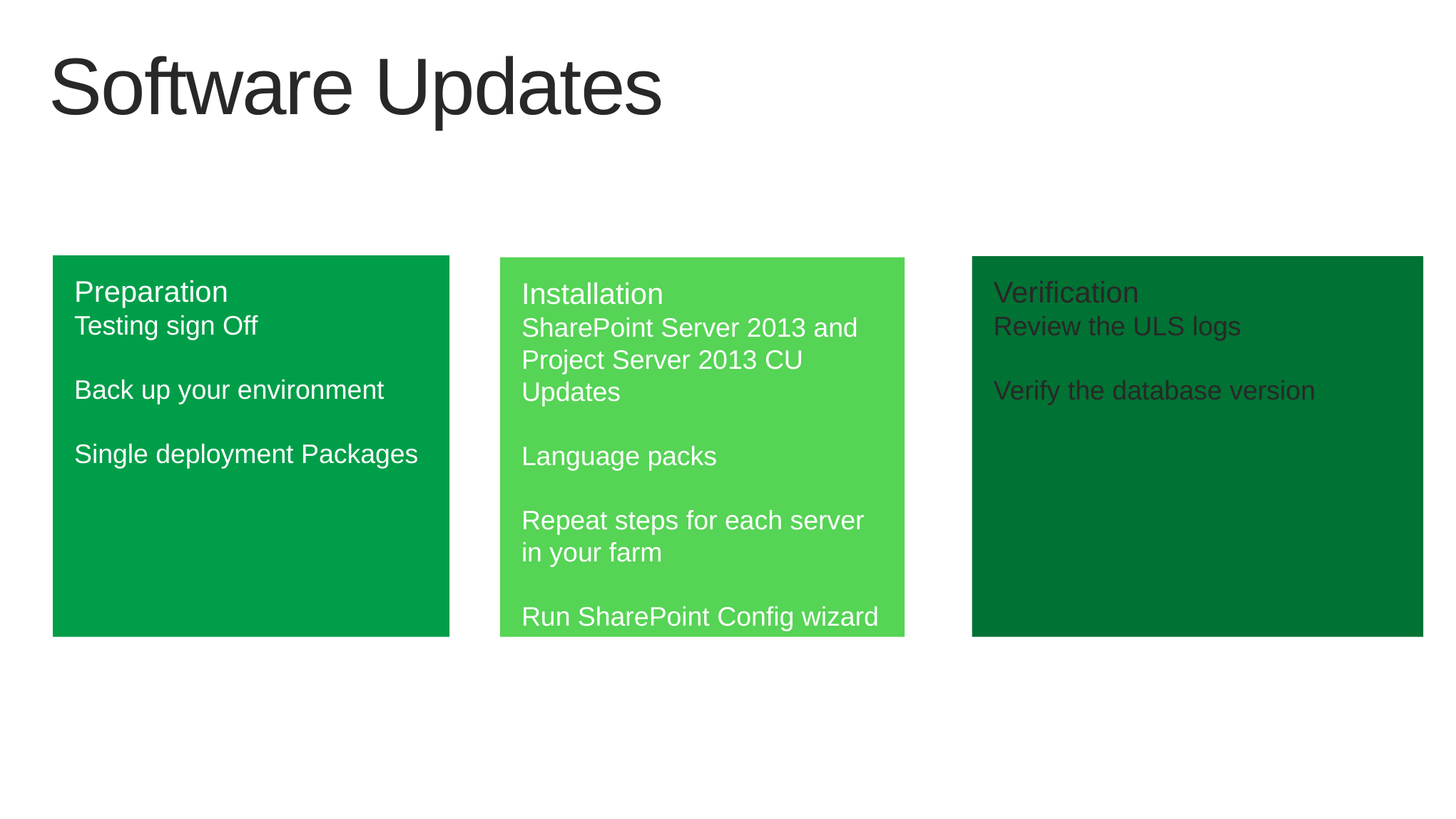

# Software Updates

Preparation
Testing sign Off

Back up your environment

Single deployment Packages

Verification
Review the ULS logs

Verify the database version

Installation
SharePoint Server 2013 and Project Server 2013 CU Updates

Language packs

Repeat steps for each server in your farm

Run SharePoint Config wizard